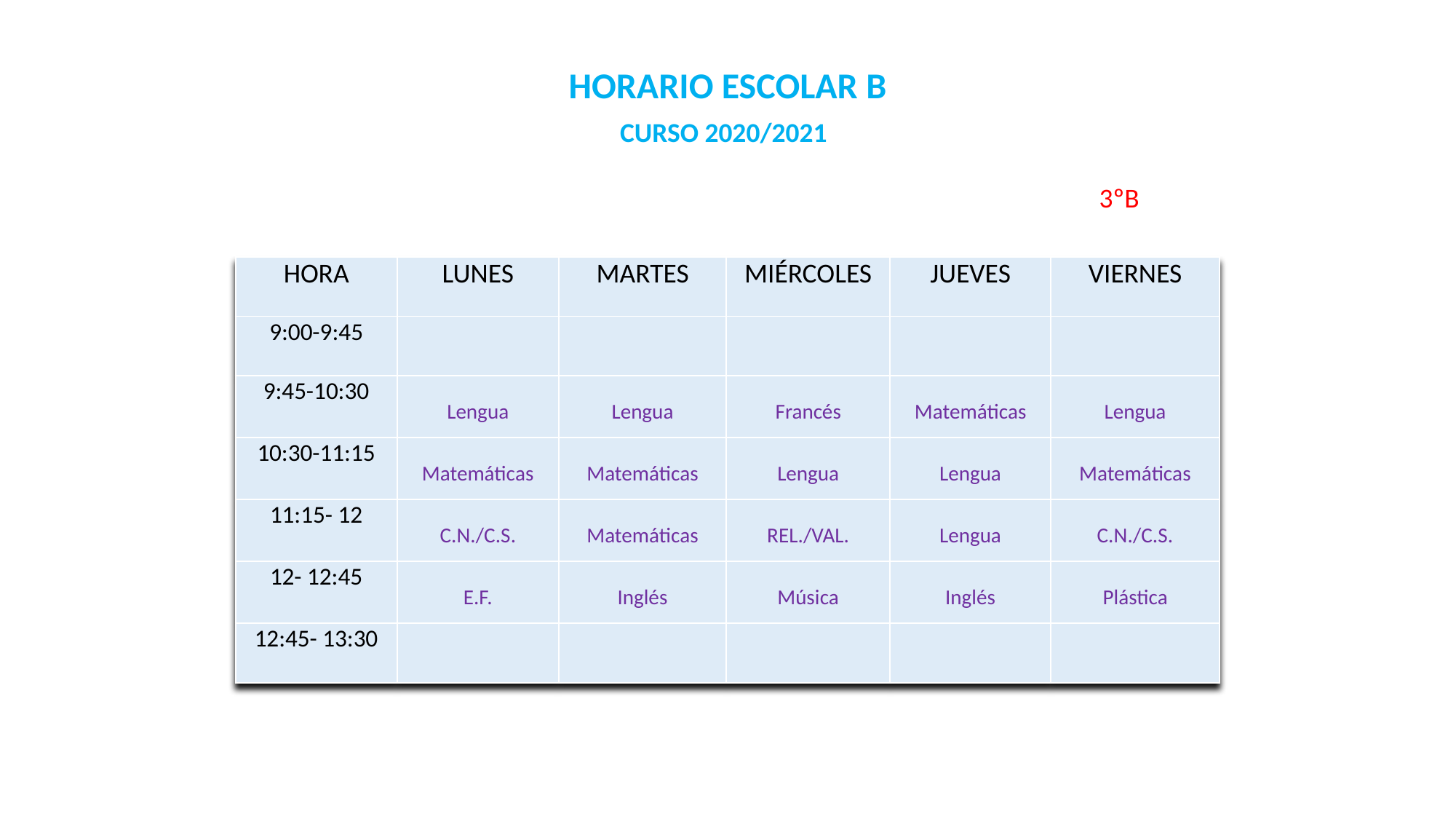

HORARIO ESCOLAR B
CURSO 2020/2021
                 3ºB
| HORA | LUNES | MARTES | MIÉRCOLES | JUEVES | VIERNES |
| --- | --- | --- | --- | --- | --- |
| 9:00-9:45 |  |  |  |  |  |
| 9:45-10:30 | Lengua | Lengua | Francés | Matemáticas | Lengua |
| 10:30-11:15 | Matemáticas | Matemáticas | Lengua | Lengua | Matemáticas |
| 11:15- 12 | C.N./C.S. | Matemáticas | REL./VAL. | Lengua | C.N./C.S. |
| 12- 12:45 | E.F. | Inglés | Música | Inglés | Plástica |
| 12:45- 13:30 |  |  |  |  |  |